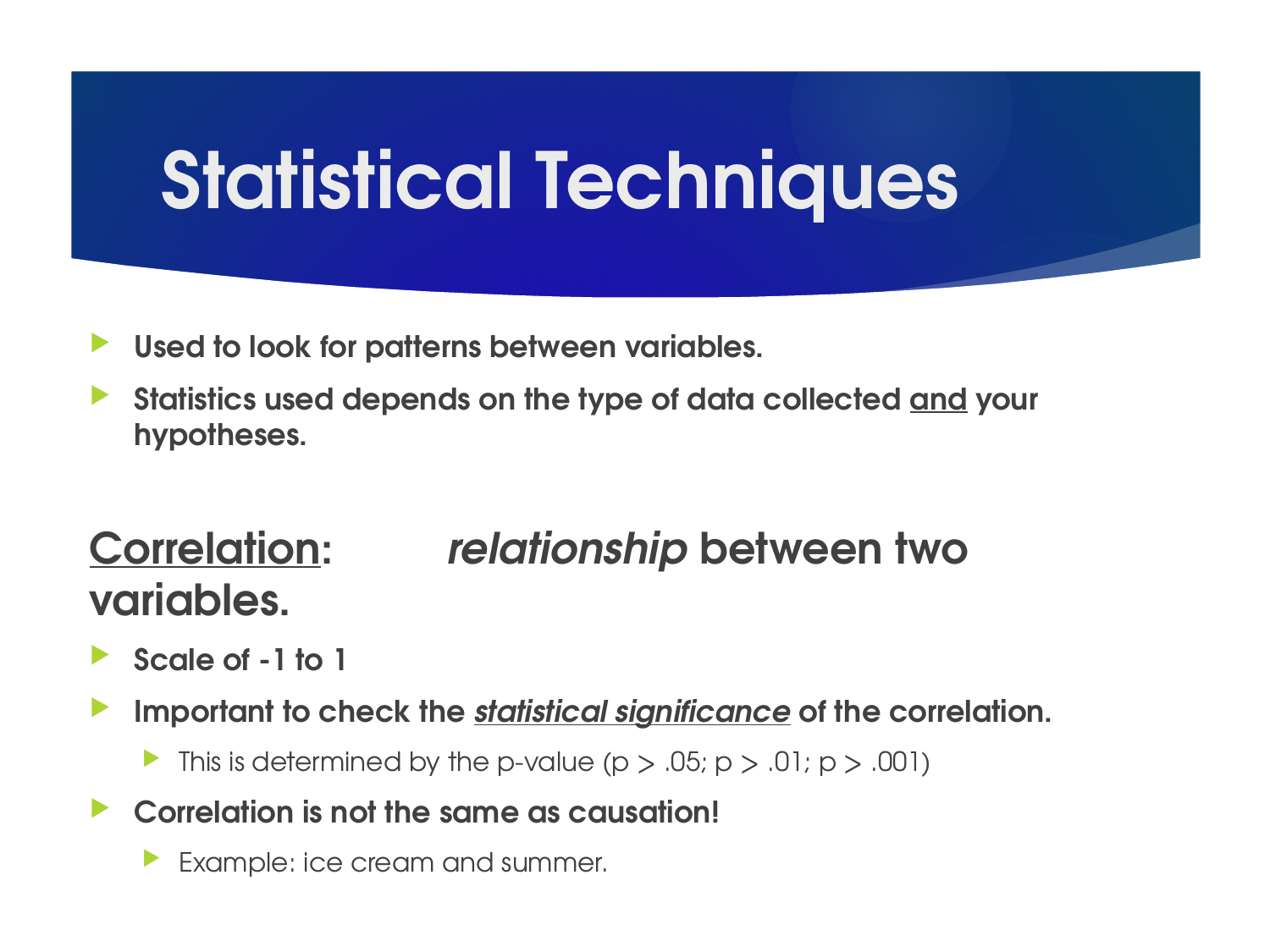

# Statistical Techniques
Used to look for patterns between variables.
Statistics used depends on the type of data collected and your hypotheses.

Correlation: 		relationship between two variables.
Scale of -1 to 1
Important to check the statistical significance of the correlation.
This is determined by the p-value (p > .05; p > .01; p > .001)
Correlation is not the same as causation!
Example: ice cream and summer.